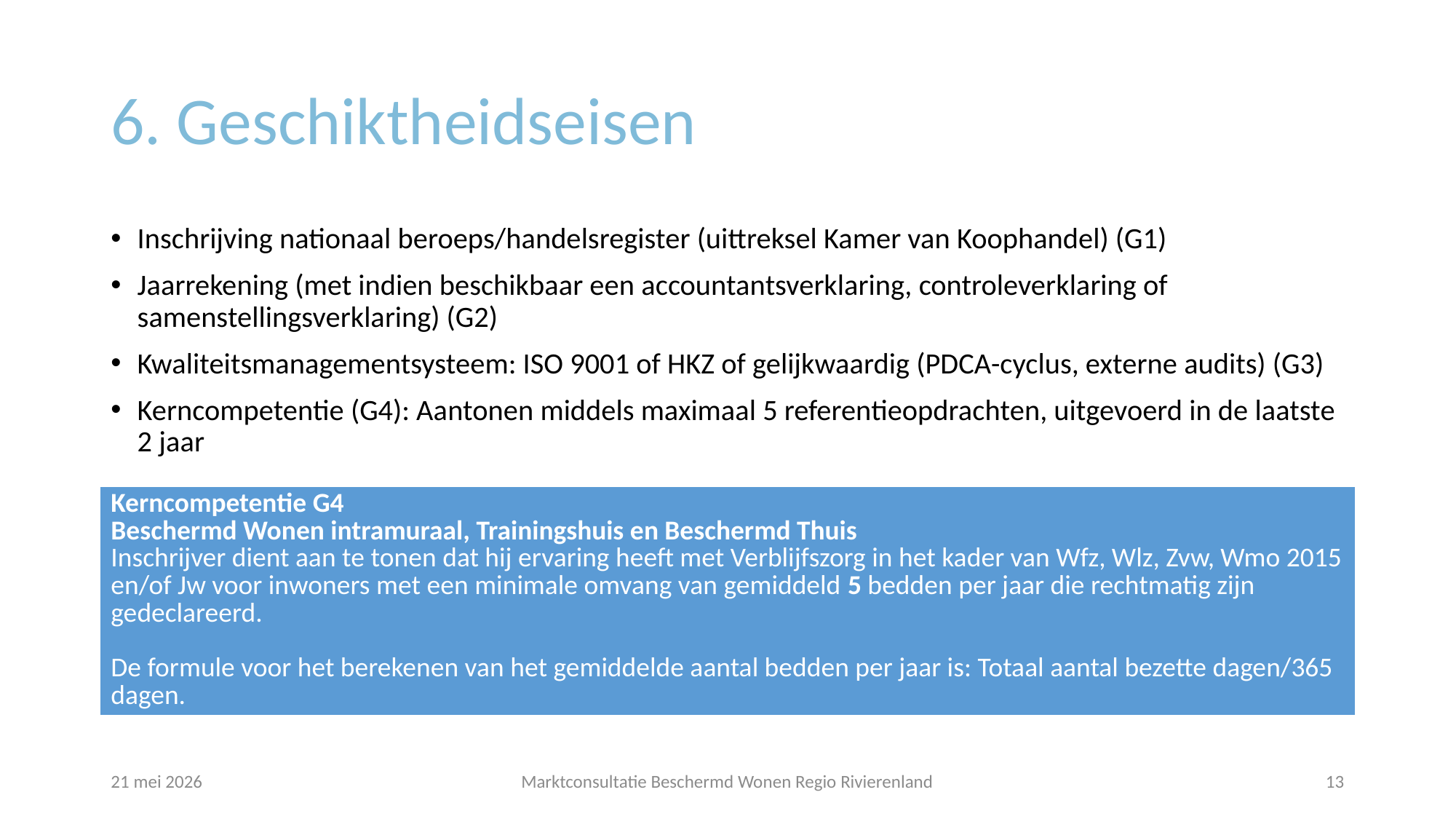

# 6. Geschiktheidseisen
Inschrijving nationaal beroeps/handelsregister (uittreksel Kamer van Koophandel) (G1)
Jaarrekening (met indien beschikbaar een accountantsverklaring, controleverklaring of samenstellingsverklaring) (G2)
Kwaliteitsmanagementsysteem: ISO 9001 of HKZ of gelijkwaardig (PDCA-cyclus, externe audits) (G3)
Kerncompetentie (G4): Aantonen middels maximaal 5 referentieopdrachten, uitgevoerd in de laatste 2 jaar

| Kerncompetentie G4 Beschermd Wonen intramuraal, Trainingshuis en Beschermd Thuis Inschrijver dient aan te tonen dat hij ervaring heeft met Verblijfszorg in het kader van Wfz, Wlz, Zvw, Wmo 2015 en/of Jw voor inwoners met een minimale omvang van gemiddeld 5 bedden per jaar die rechtmatig zijn gedeclareerd. De formule voor het berekenen van het gemiddelde aantal bedden per jaar is: Totaal aantal bezette dagen/365 dagen. |
| --- |
21 mei 2026
Marktconsultatie Beschermd Wonen Regio Rivierenland
13